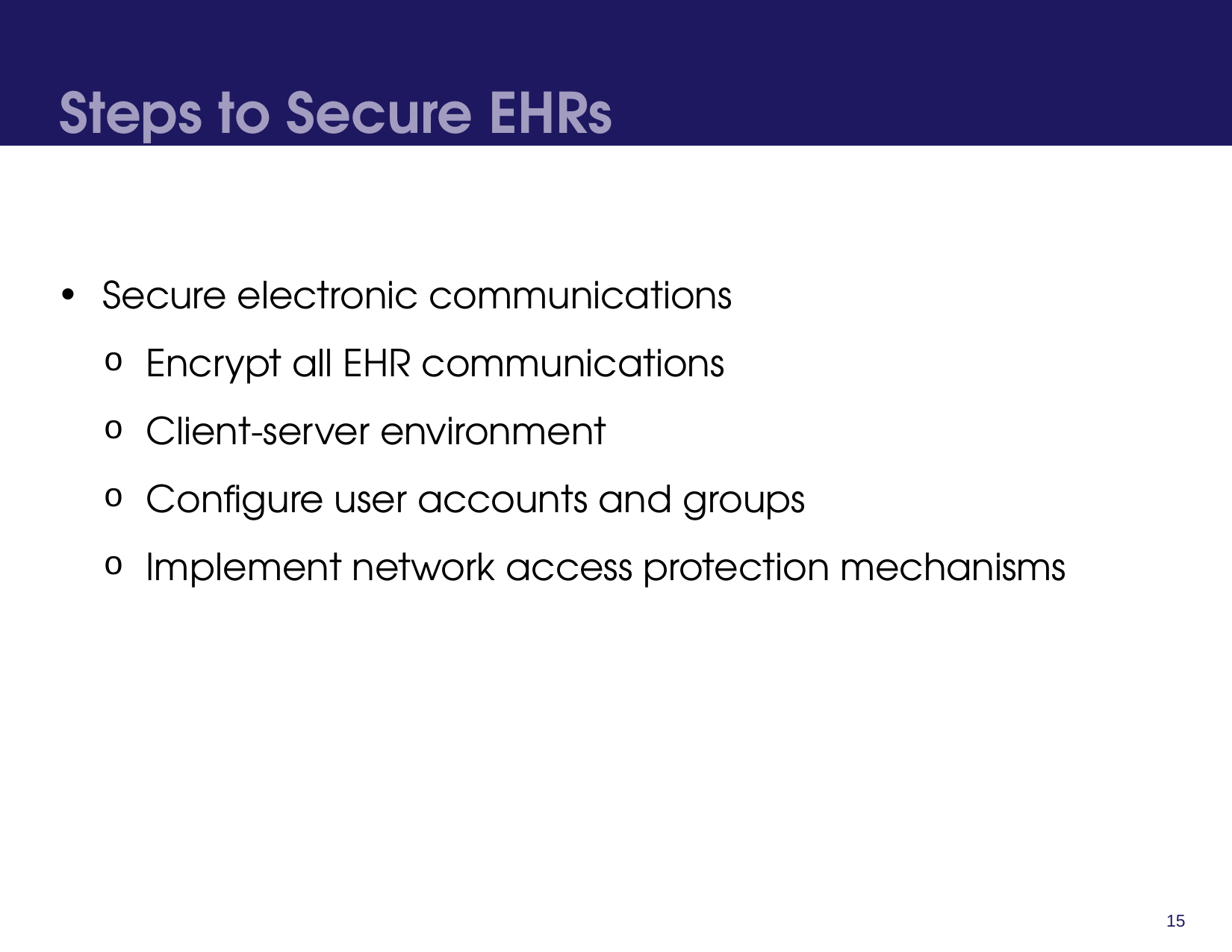

# Steps to Secure EHRs
Secure electronic communications
Encrypt all EHR communications
Client-server environment
Configure user accounts and groups
Implement network access protection mechanisms
15